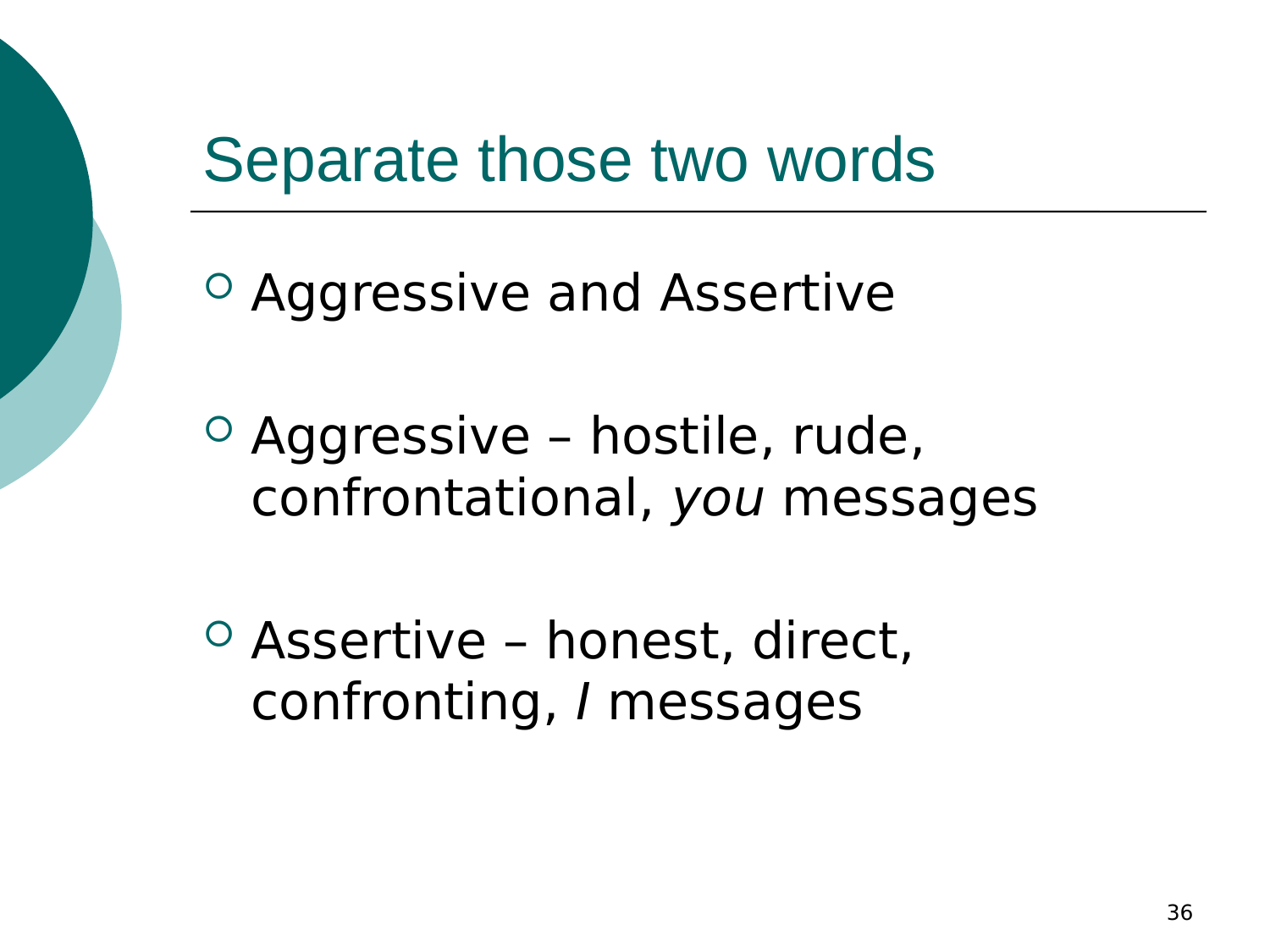

# Separate those two words
Aggressive and Assertive

Aggressive – hostile, rude, confrontational, you messages

Assertive – honest, direct, confronting, I messages
36